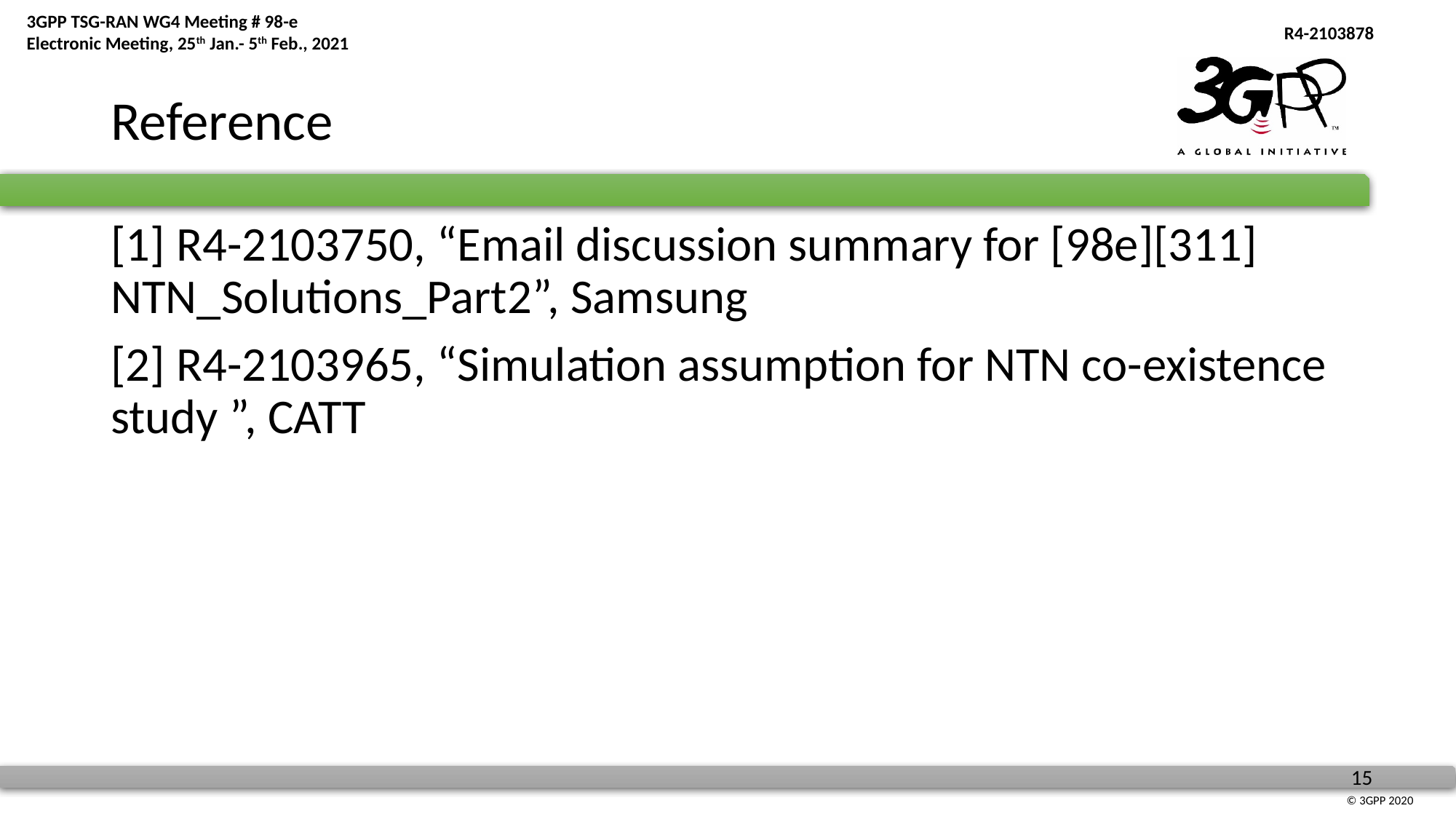

# Reference
[1] R4-2103750, “Email discussion summary for [98e][311] NTN_Solutions_Part2”, Samsung
[2] R4-2103965, “Simulation assumption for NTN co-existence study ”, CATT